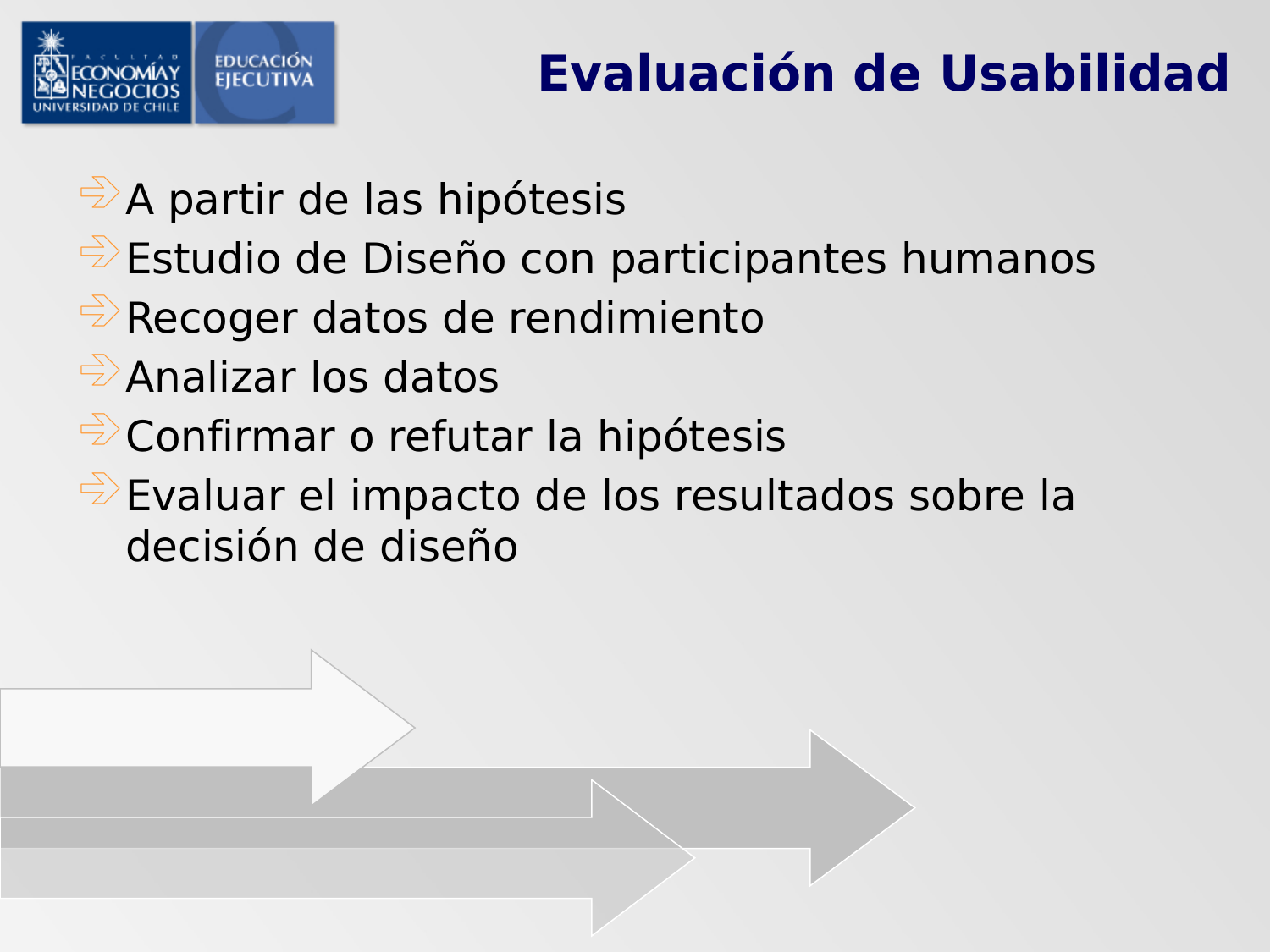

# Evaluación de Usabilidad
A partir de las hipótesis
Estudio de Diseño con participantes humanos
Recoger datos de rendimiento
Analizar los datos
Confirmar o refutar la hipótesis
Evaluar el impacto de los resultados sobre la decisión de diseño